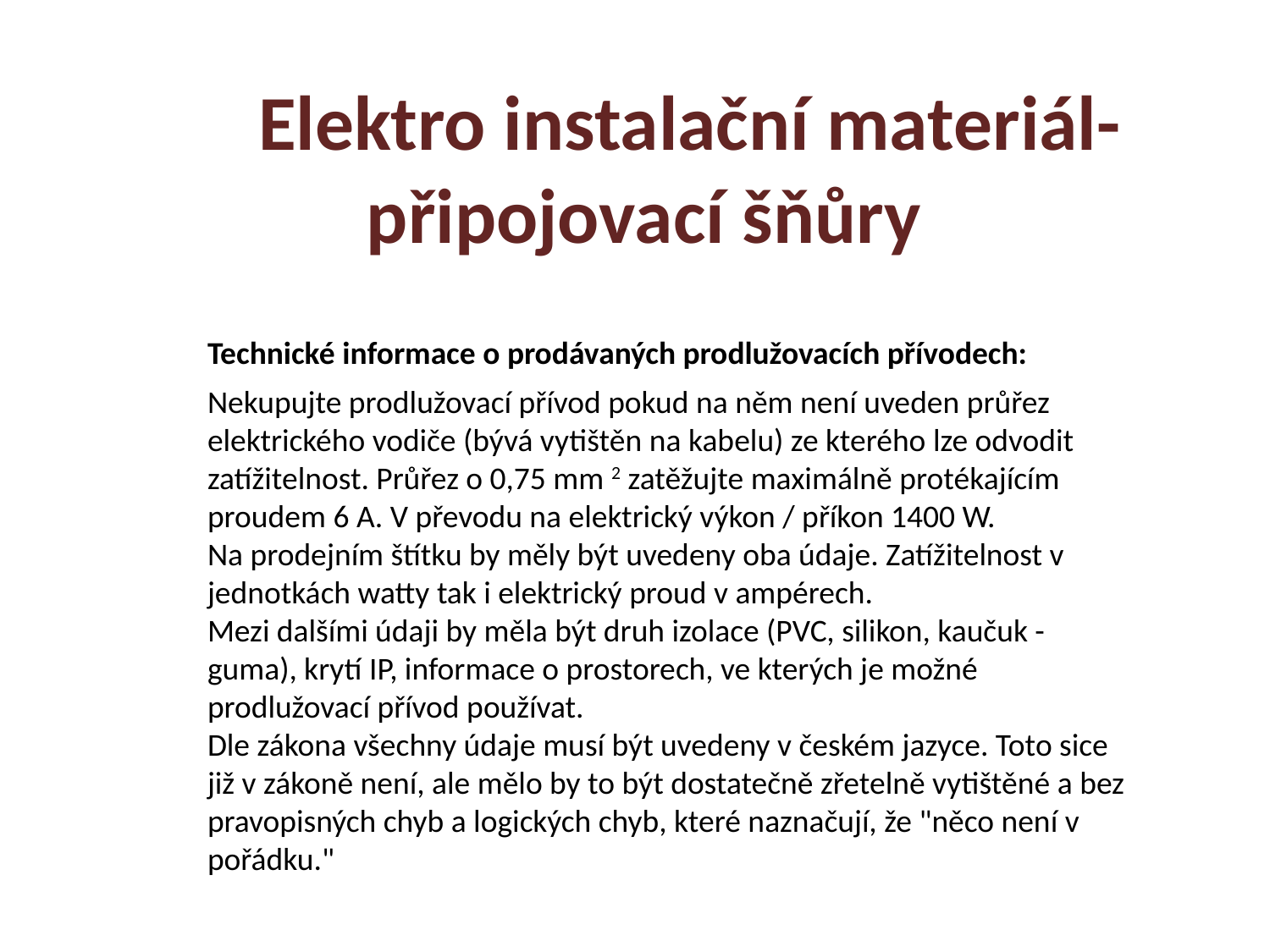

Elektro instalační materiál-připojovací šňůry

Technické informace o prodávaných prodlužovacích přívodech:
Nekupujte prodlužovací přívod pokud na něm není uveden průřez elektrického vodiče (bývá vytištěn na kabelu) ze kterého lze odvodit zatížitelnost. Průřez o 0,75 mm 2 zatěžujte maximálně protékajícím proudem 6 A. V převodu na elektrický výkon / příkon 1400 W.
Na prodejním štítku by měly být uvedeny oba údaje. Zatížitelnost v jednotkách watty tak i elektrický proud v ampérech.
Mezi dalšími údaji by měla být druh izolace (PVC, silikon, kaučuk - guma), krytí IP, informace o prostorech, ve kterých je možné prodlužovací přívod používat.
Dle zákona všechny údaje musí být uvedeny v českém jazyce. Toto sice již v zákoně není, ale mělo by to být dostatečně zřetelně vytištěné a bez pravopisných chyb a logických chyb, které naznačují, že "něco není v pořádku."